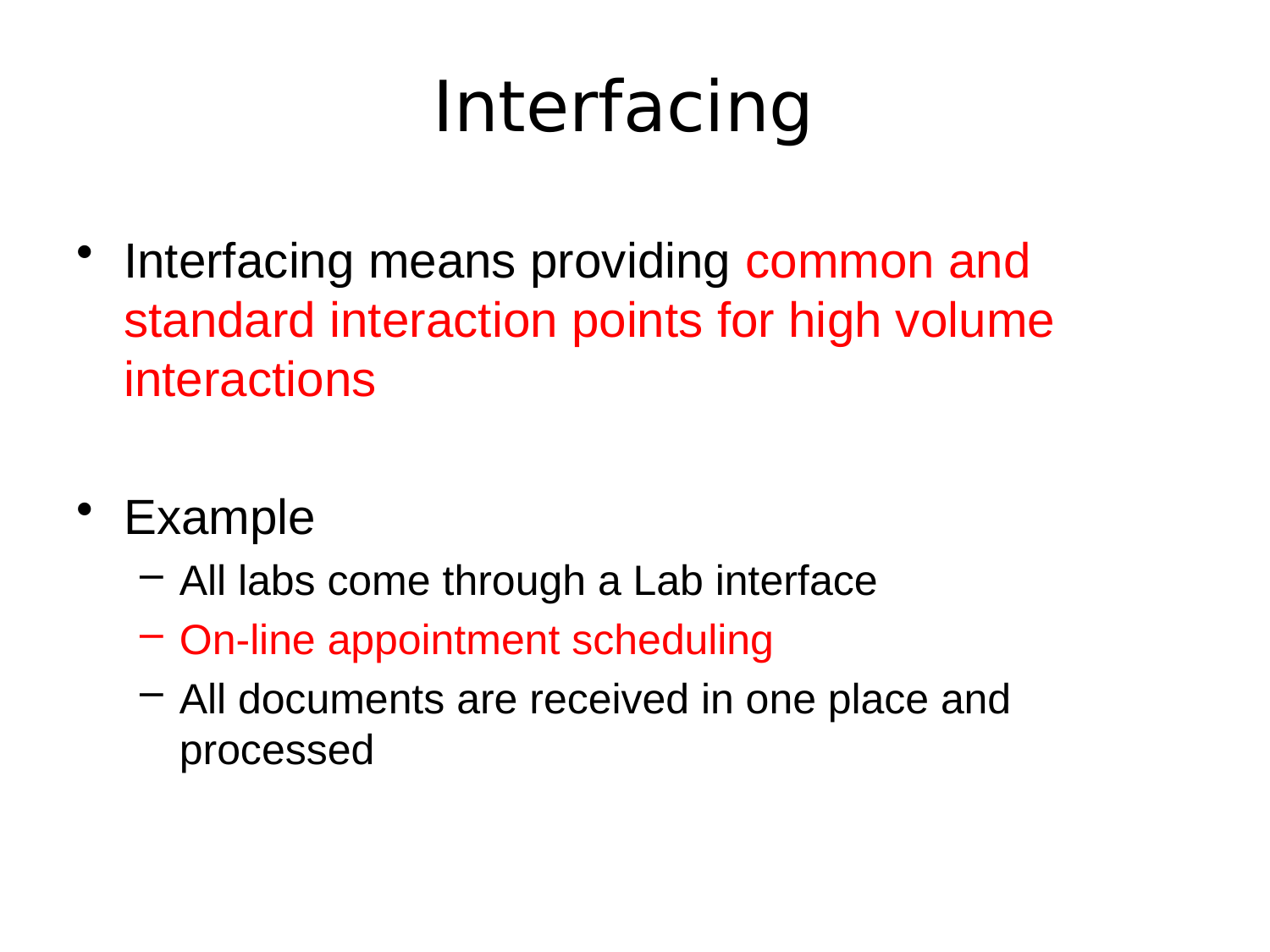

# Interfacing
Interfacing means providing common and standard interaction points for high volume interactions

Example
All labs come through a Lab interface
On-line appointment scheduling
All documents are received in one place and processed